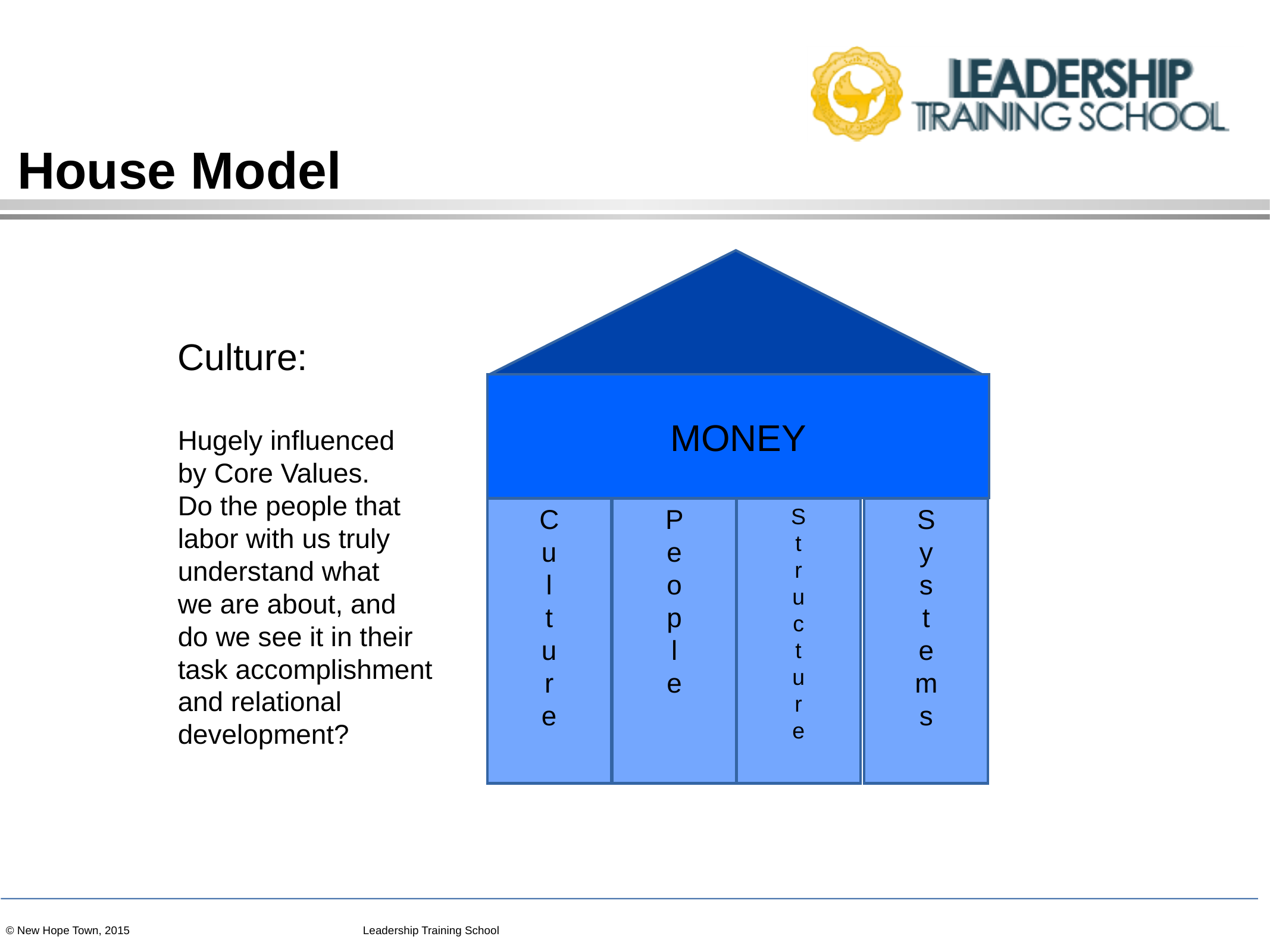

# House Model
Mission
Culture:

Hugely influenced
by Core Values.
Do the people that
labor with us truly
understand what
we are about, and
do we see it in their
task accomplishment
and relational
development?
MONEY
C
u
l
t
u
r
e
P
e
o
p
l
e
S
t
r
u
c
t
u
r
e
S
y
s
t
e
m
s
21